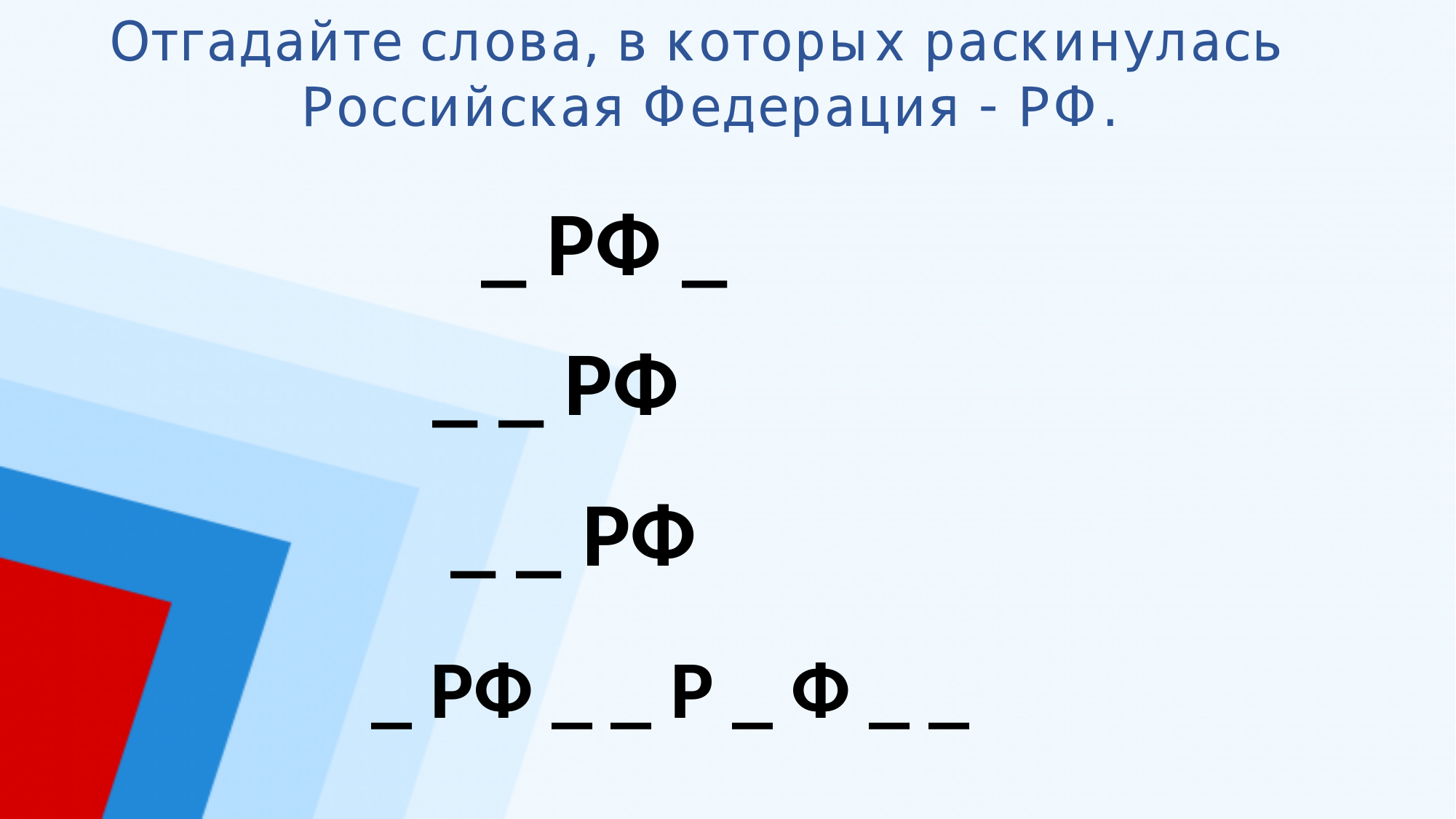

Отгадайте слова, в которых раскинулась
Российская Федерация - РФ.
_ РФ _
_ _ РФ
_ _ РФ
_ РФ _ _ Р _ Ф _ _